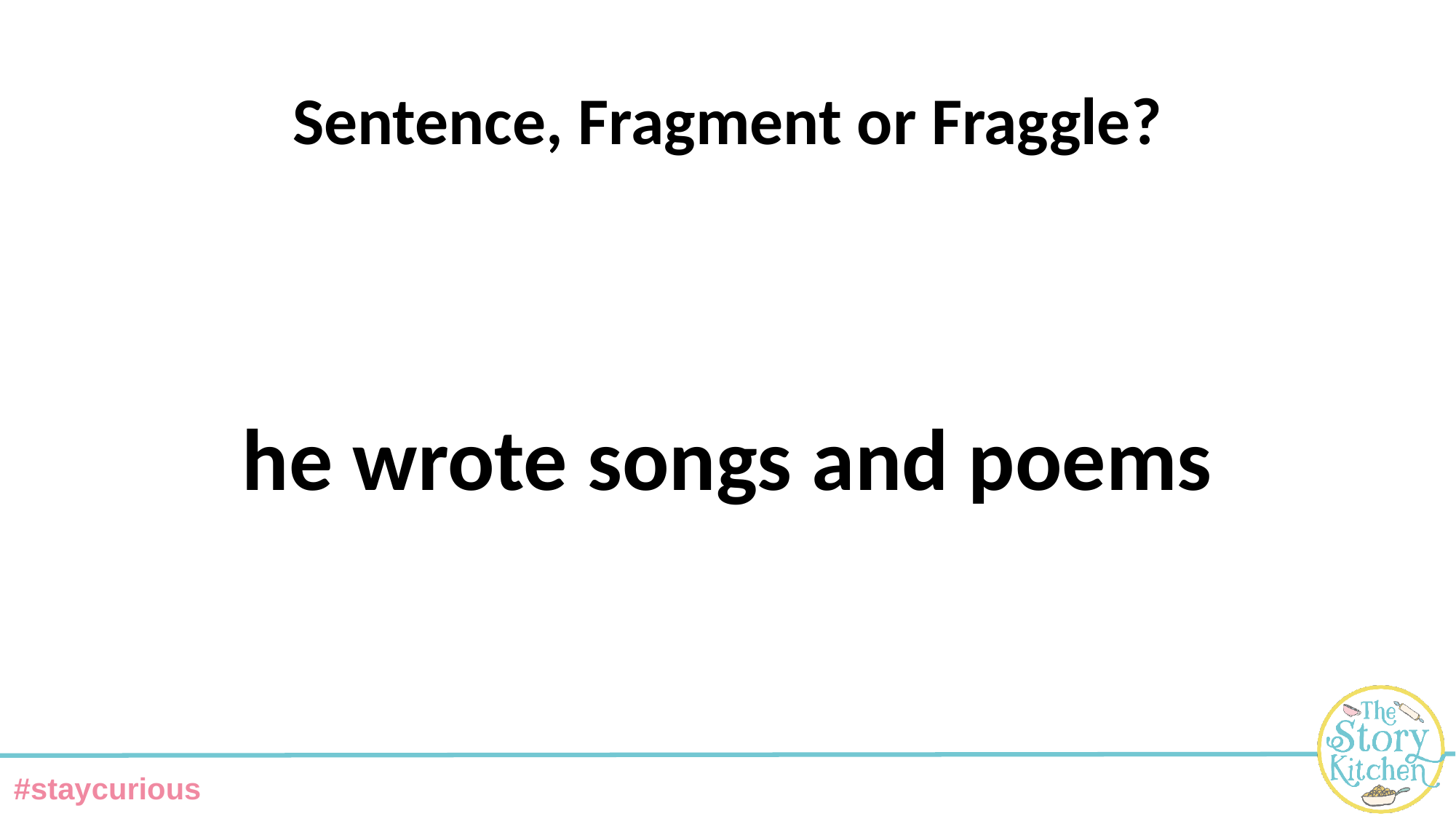

# Sentence, Fragment or Fraggle?
he wrote songs and poems